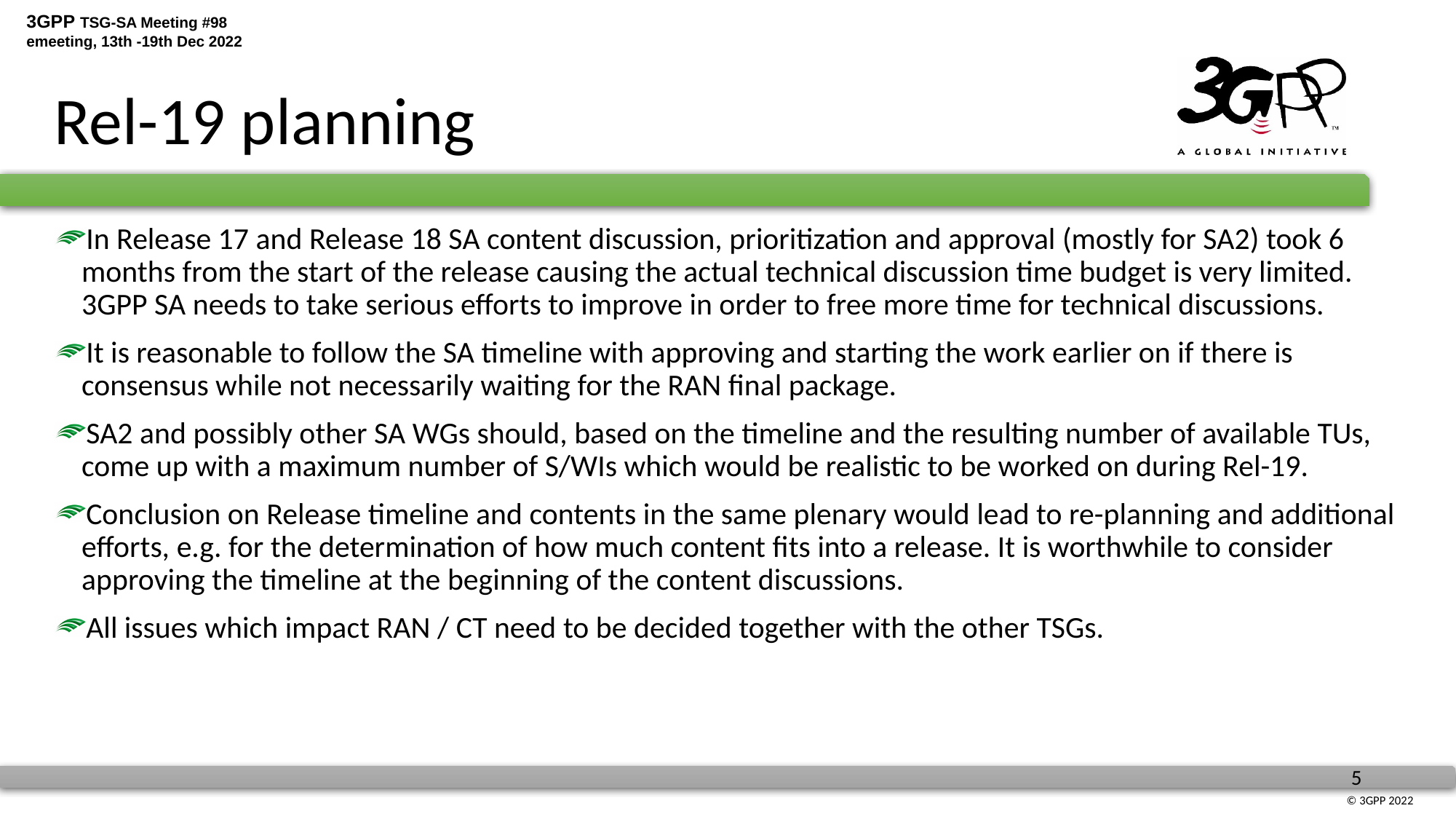

# Rel-19 planning
In Release 17 and Release 18 SA content discussion, prioritization and approval (mostly for SA2) took 6 months from the start of the release causing the actual technical discussion time budget is very limited. 3GPP SA needs to take serious efforts to improve in order to free more time for technical discussions.
It is reasonable to follow the SA timeline with approving and starting the work earlier on if there is consensus while not necessarily waiting for the RAN final package.
SA2 and possibly other SA WGs should, based on the timeline and the resulting number of available TUs, come up with a maximum number of S/WIs which would be realistic to be worked on during Rel-19.
Conclusion on Release timeline and contents in the same plenary would lead to re-planning and additional efforts, e.g. for the determination of how much content fits into a release. It is worthwhile to consider approving the timeline at the beginning of the content discussions.
All issues which impact RAN / CT need to be decided together with the other TSGs.